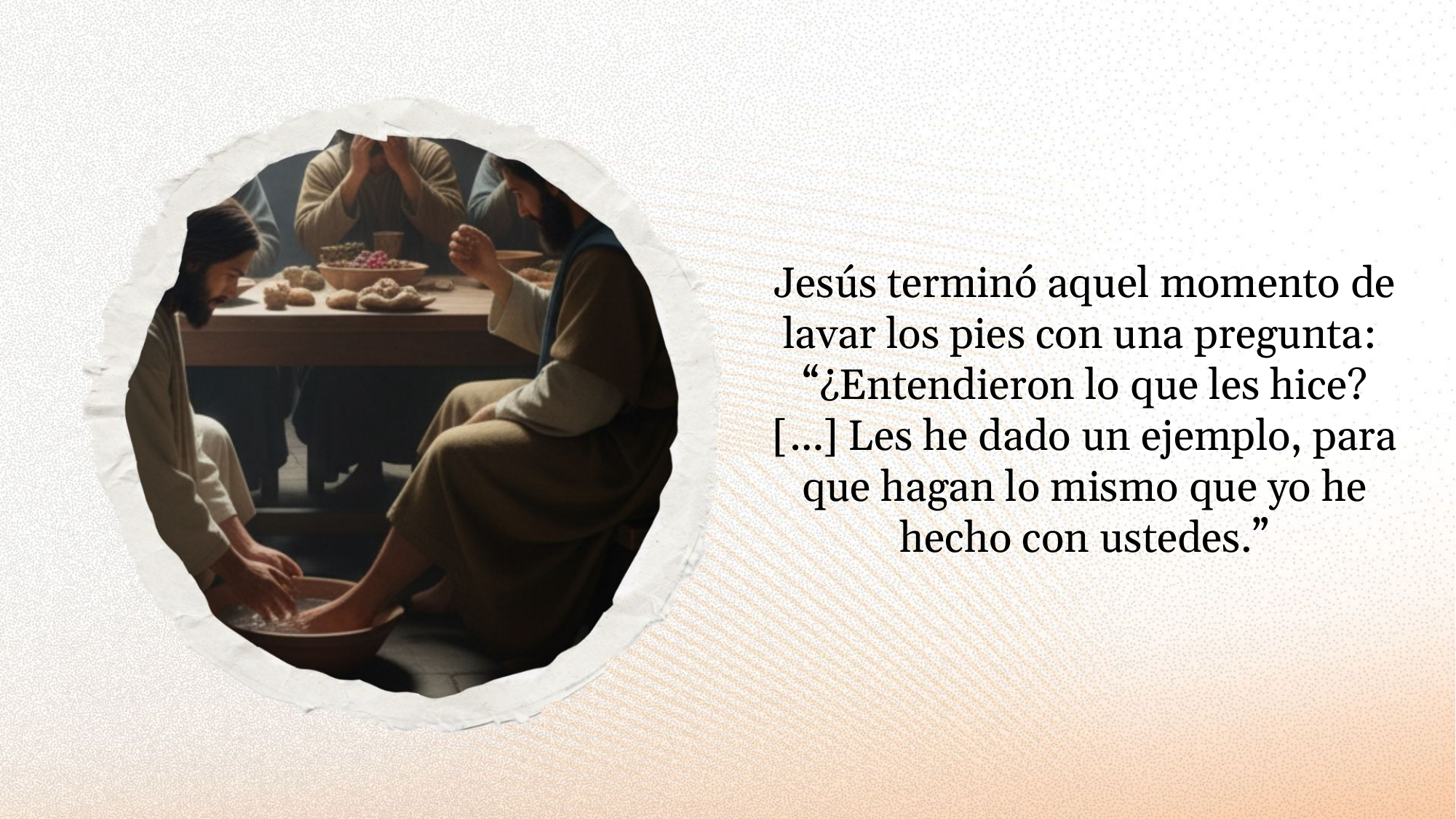

Jesús terminó aquel momento de lavar los pies con una pregunta:
“¿Entendieron lo que les hice? […] Les he dado un ejemplo, para que hagan lo mismo que yo he hecho con ustedes.”